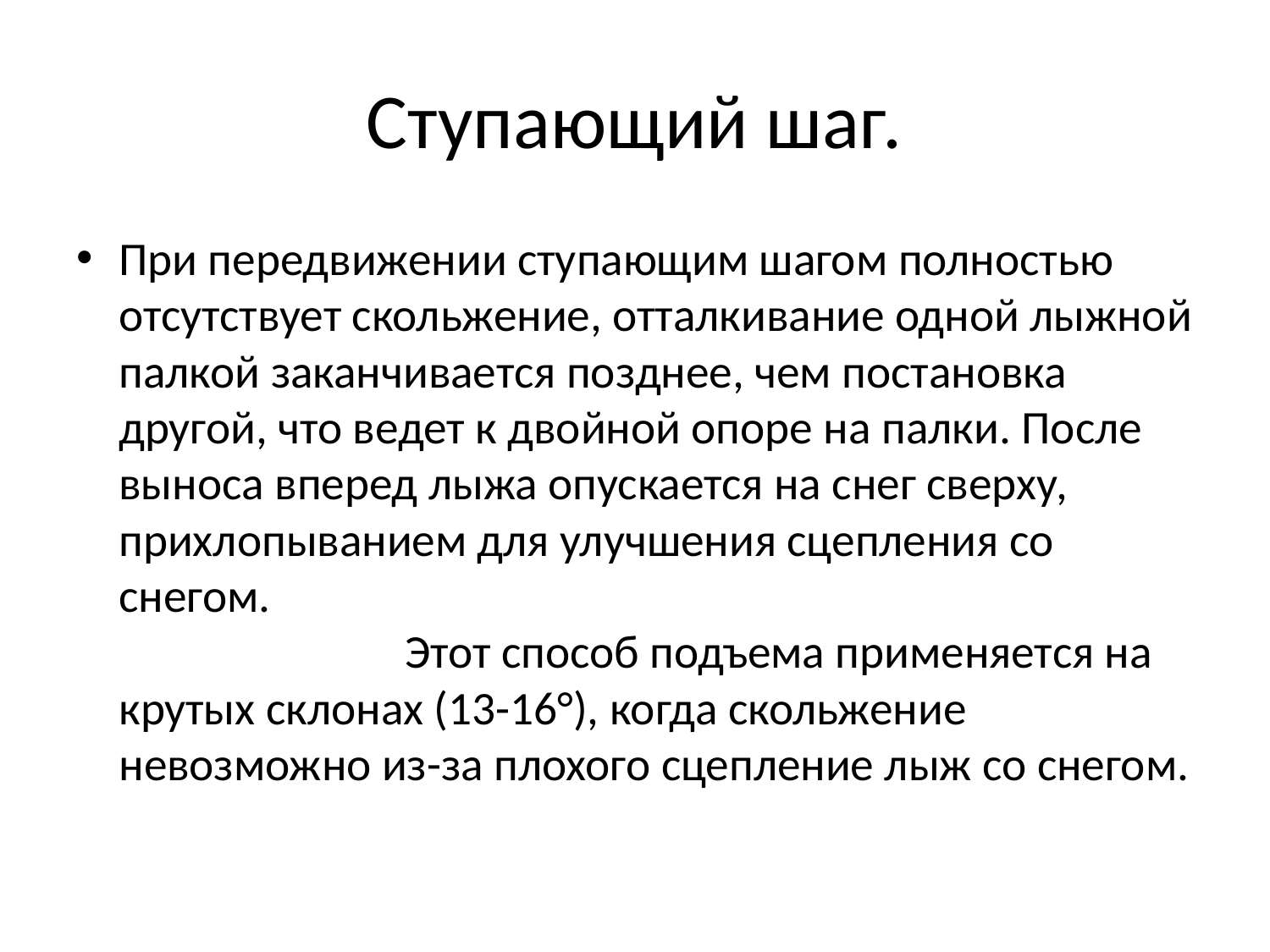

# Ступающий шаг.
При передвижении ступающим шагом полностью отсутствует скольжение, отталкивание одной лыжной палкой заканчивается позднее, чем постановка другой, что ведет к двойной опоре на палки. После выноса вперед лыжа опускается на снег сверху, прихлопыванием для улучшения сцепления со снегом.                                                                                                                   Этот способ подъема применяется на крутых склонах (13-16°), когда скольжение невозможно из-за плохого сцепление лыж со снегом.